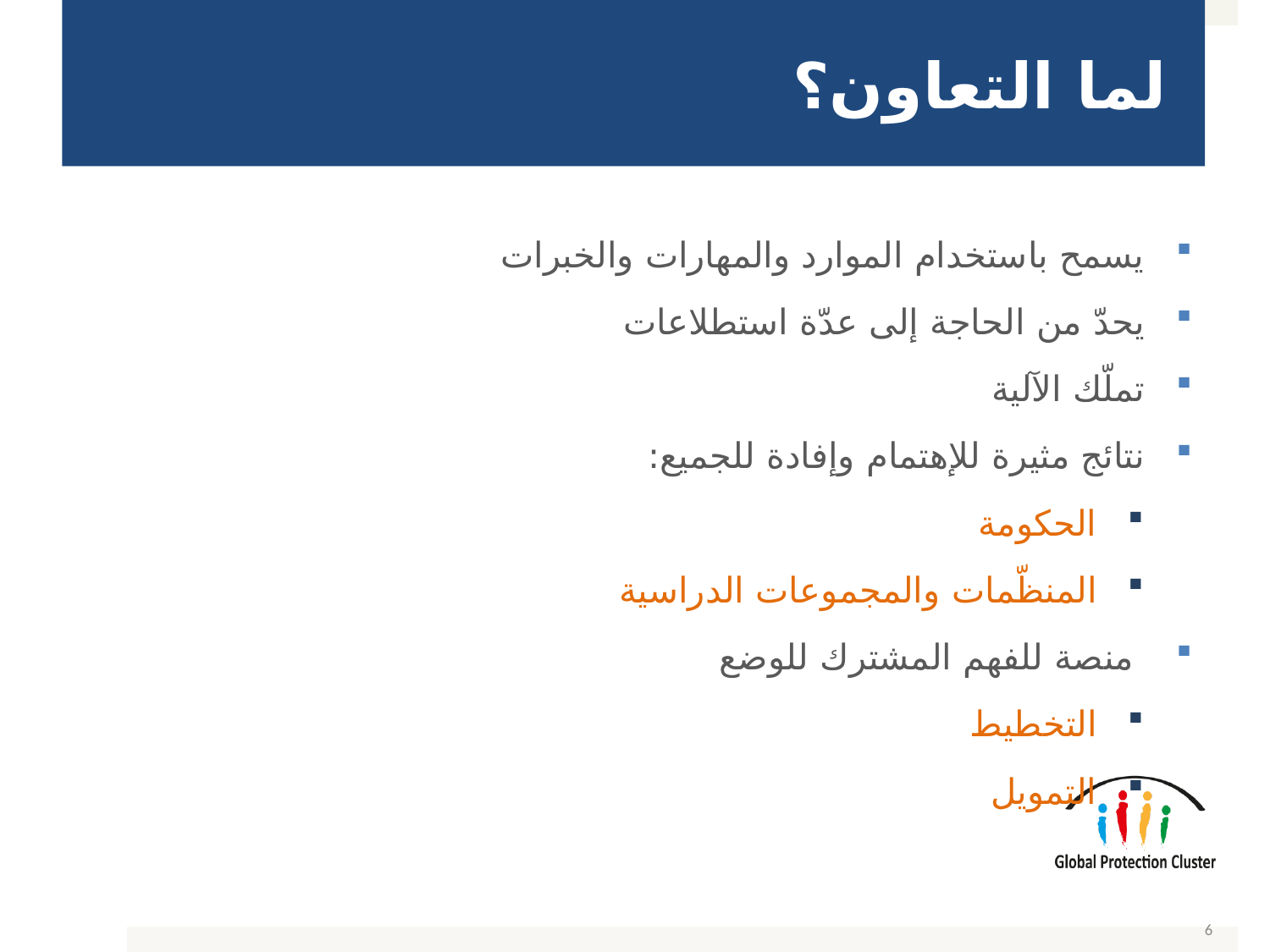

# لما التعاون؟
يسمح باستخدام الموارد والمهارات والخبرات
يحدّ من الحاجة إلى عدّة استطلاعات
تملّك الآلية
نتائج مثيرة للإهتمام وإفادة للجميع:
الحكومة
المنظّمات والمجموعات الدراسية
 منصة للفهم المشترك للوضع
التخطيط
التمويل